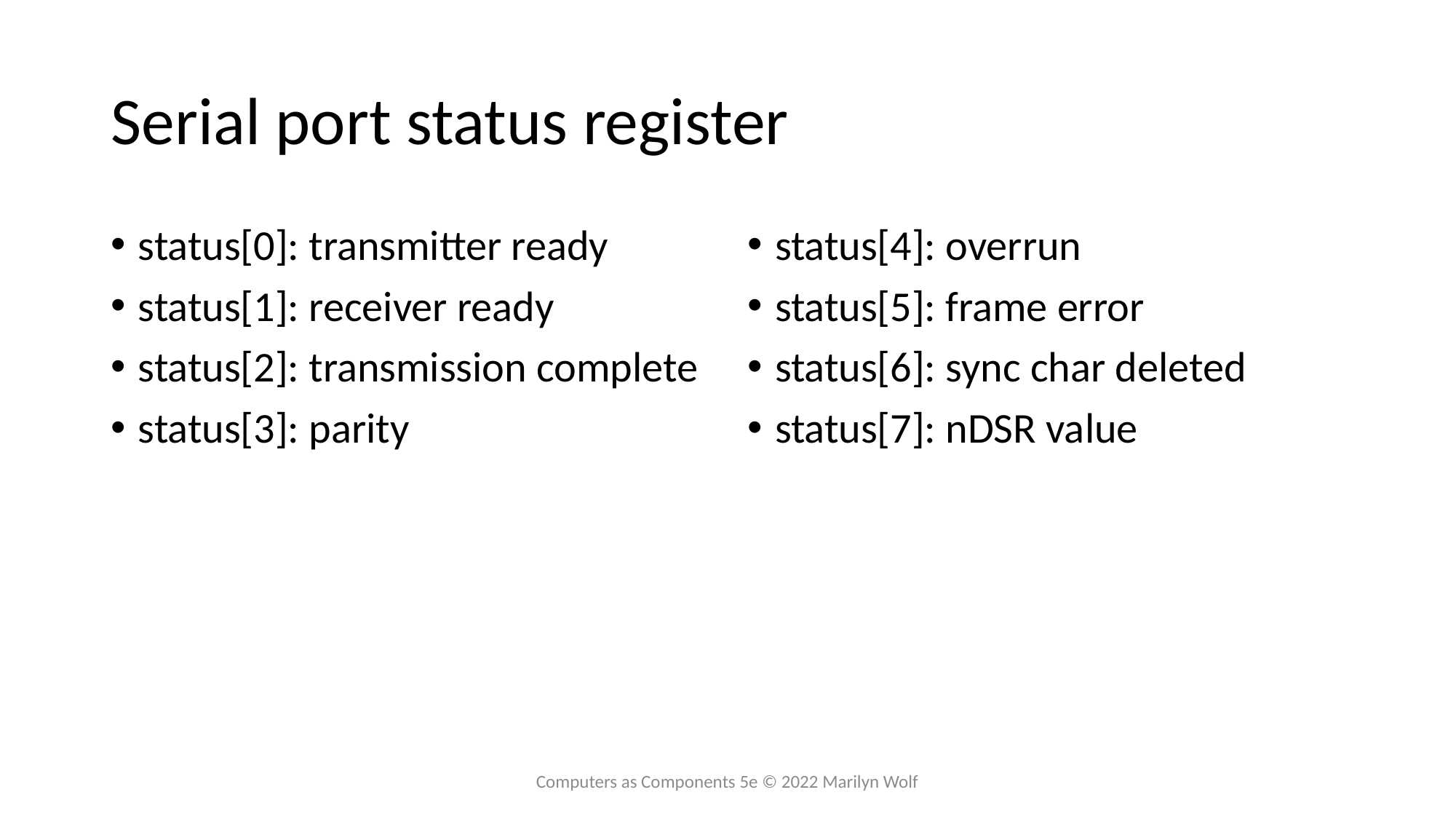

# Serial port status register
status[0]: transmitter ready
status[1]: receiver ready
status[2]: transmission complete
status[3]: parity
status[4]: overrun
status[5]: frame error
status[6]: sync char deleted
status[7]: nDSR value

Computers as Components 5e © 2022 Marilyn Wolf